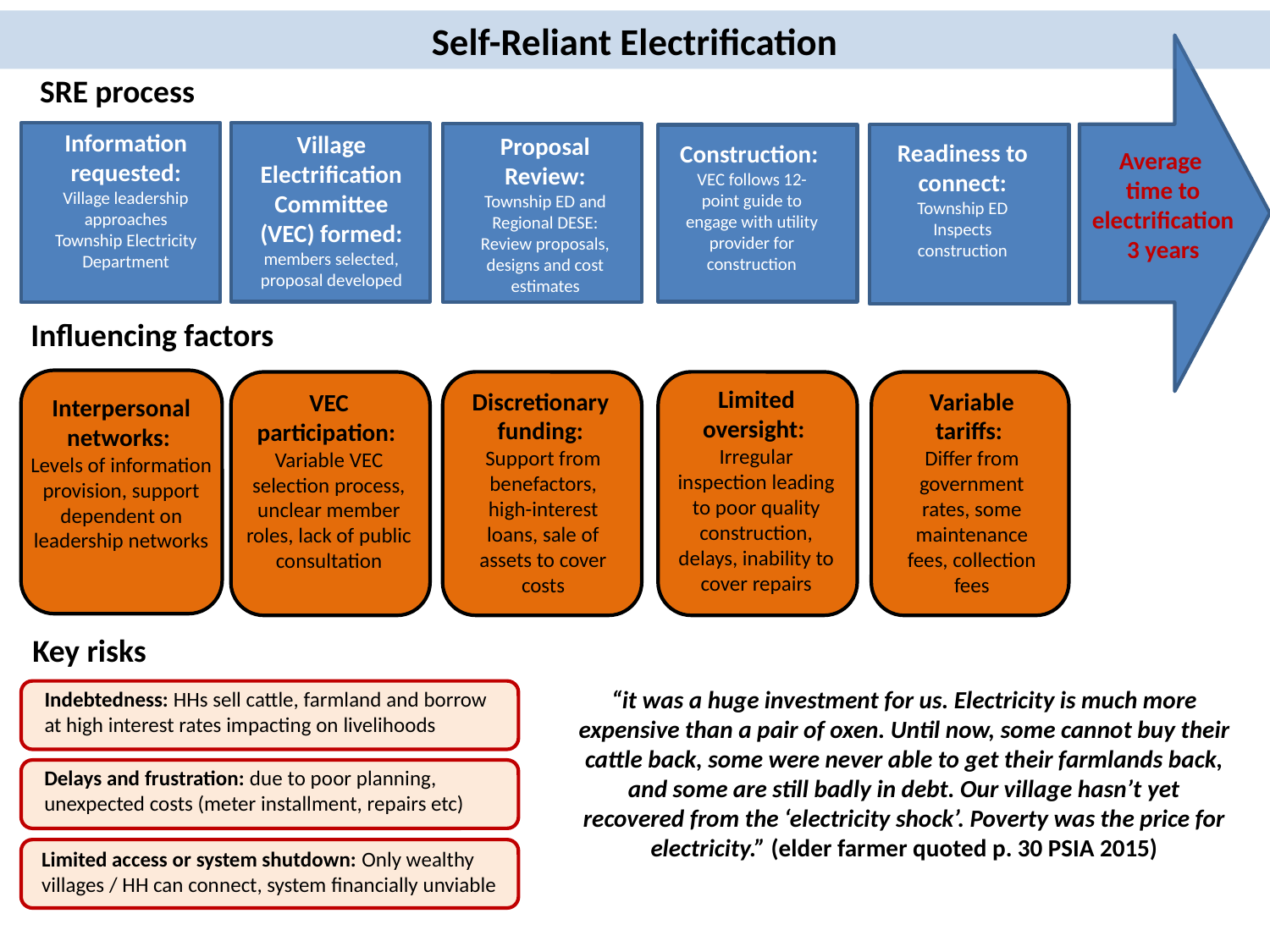

Self-Reliant Electrification

SRE process
Information requested:
Village leadership approaches Township Electricity Department

Village Electrification Committee (VEC) formed: members selected, proposal developed

Proposal Review:
Township ED and Regional DESE: Review proposals, designs and cost estimates

Readiness to connect:
Township ED Inspects construction
Construction:
VEC follows 12-point guide to engage with utility provider for construction
Average
time to electrification 3 years
Influencing factors

Limited oversight:
Irregular inspection leading to poor quality construction, delays, inability to cover repairs
Discretionary
funding:
Support from benefactors, high-interest loans, sale of assets to cover costs
Variable tariffs:
Differ from government rates, some maintenance fees, collection fees
VEC participation:
Variable VEC selection process, unclear member roles, lack of public consultation
Interpersonal networks:
Levels of information provision, support dependent on leadership networks
Key risks
“it was a huge investment for us. Electricity is much more expensive than a pair of oxen. Until now, some cannot buy their cattle back, some were never able to get their farmlands back, and some are still badly in debt. Our village hasn’t yet recovered from the ‘electricity shock’. Poverty was the price for electricity.” (elder farmer quoted p. 30 PSIA 2015)
Indebtedness: HHs sell cattle, farmland and borrow at high interest rates impacting on livelihoods

Delays and frustration: due to poor planning,  unexpected costs (meter installment, repairs etc)

Limited access or system shutdown: Only wealthy villages / HH can connect, system financially unviable